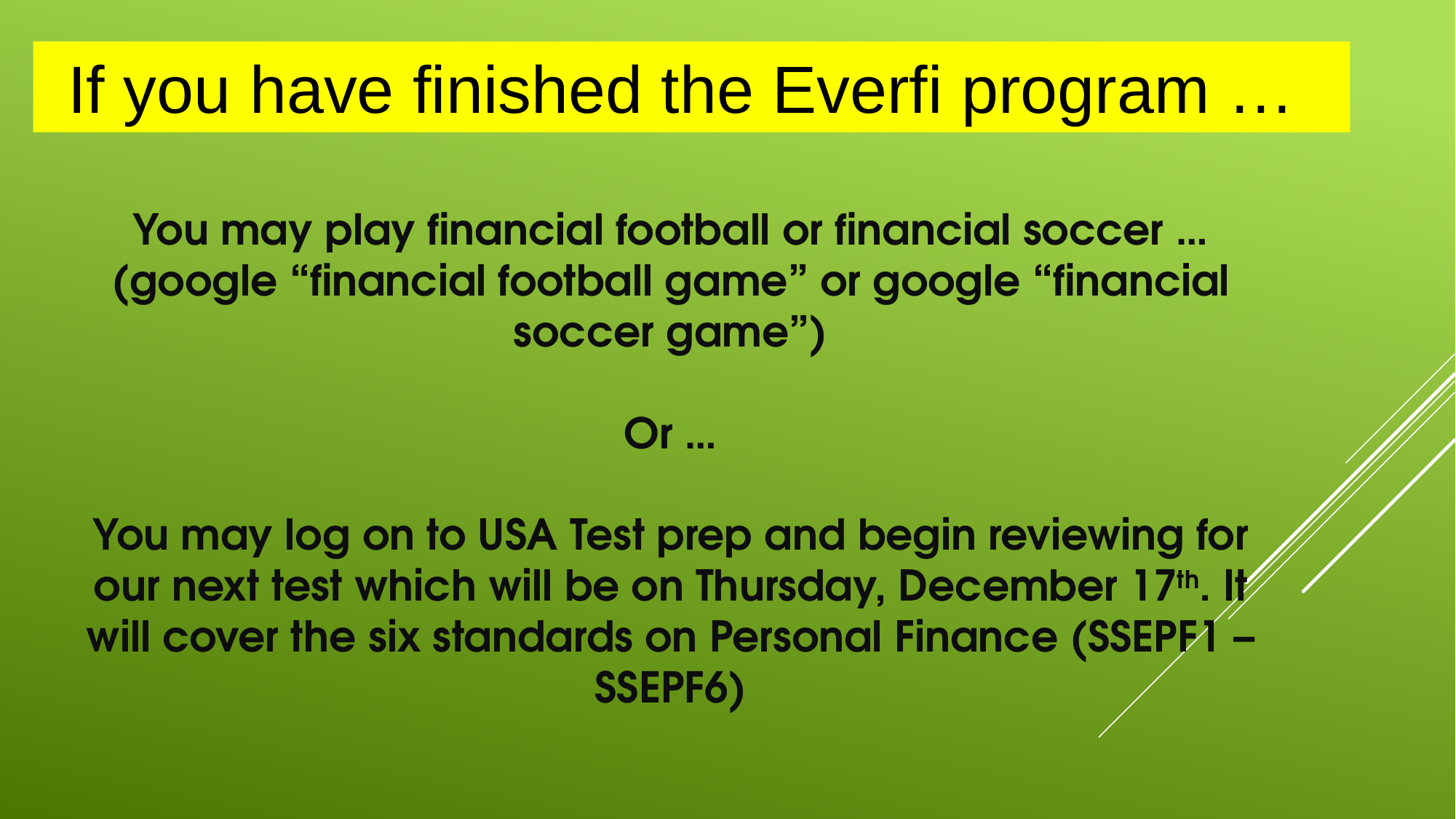

If you have finished the Everfi program …
You may play financial football or financial soccer … (google “financial football game” or google “financial soccer game”)

Or …

You may log on to USA Test prep and begin reviewing for our next test which will be on Thursday, December 17th. It will cover the six standards on Personal Finance (SSEPF1 – SSEPF6)